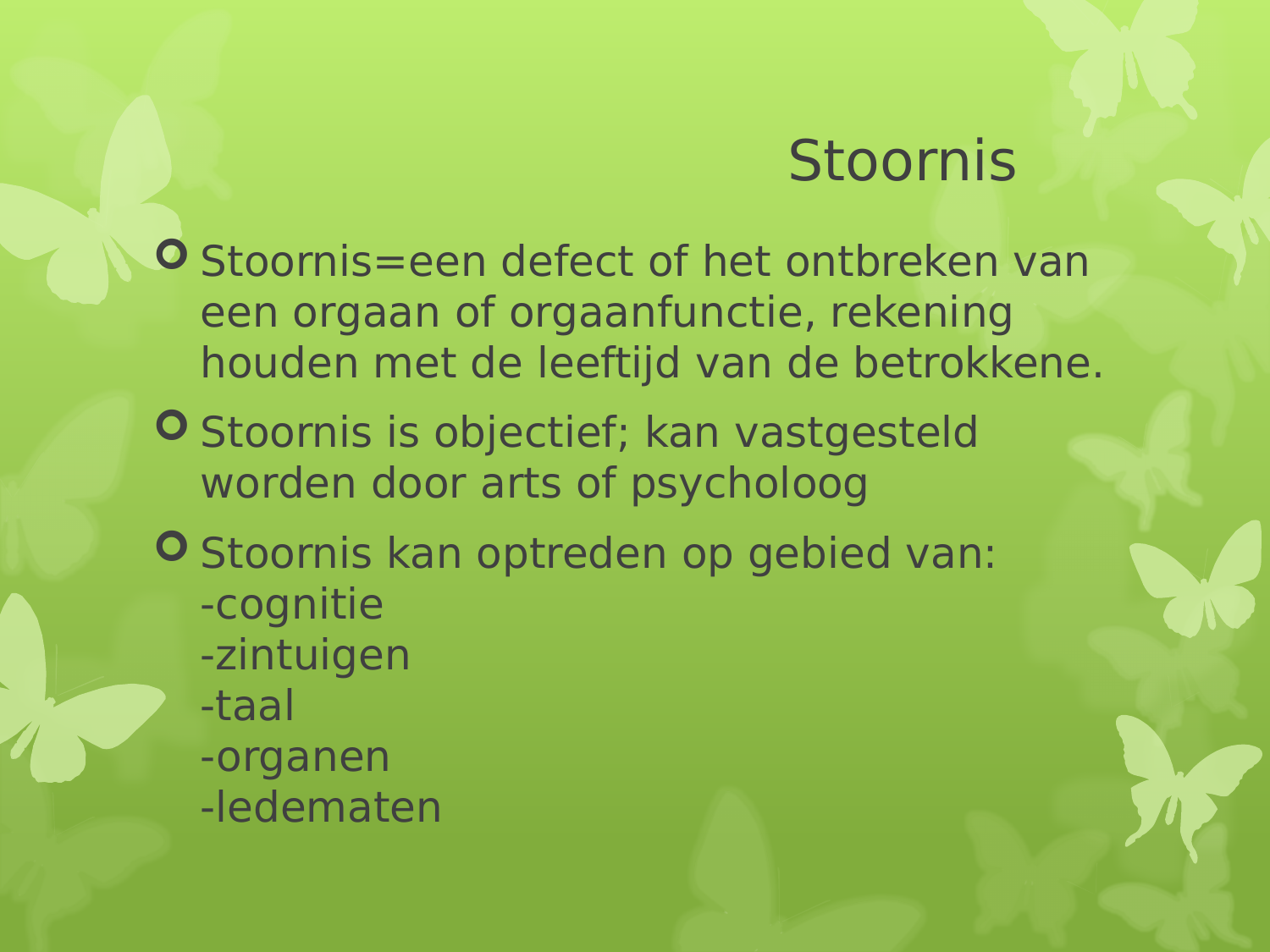

# Stoornis
Stoornis=een defect of het ontbreken van een orgaan of orgaanfunctie, rekening houden met de leeftijd van de betrokkene.
Stoornis is objectief; kan vastgesteld worden door arts of psycholoog
Stoornis kan optreden op gebied van:
-cognitie
-zintuigen
-taal
-organen
-ledematen